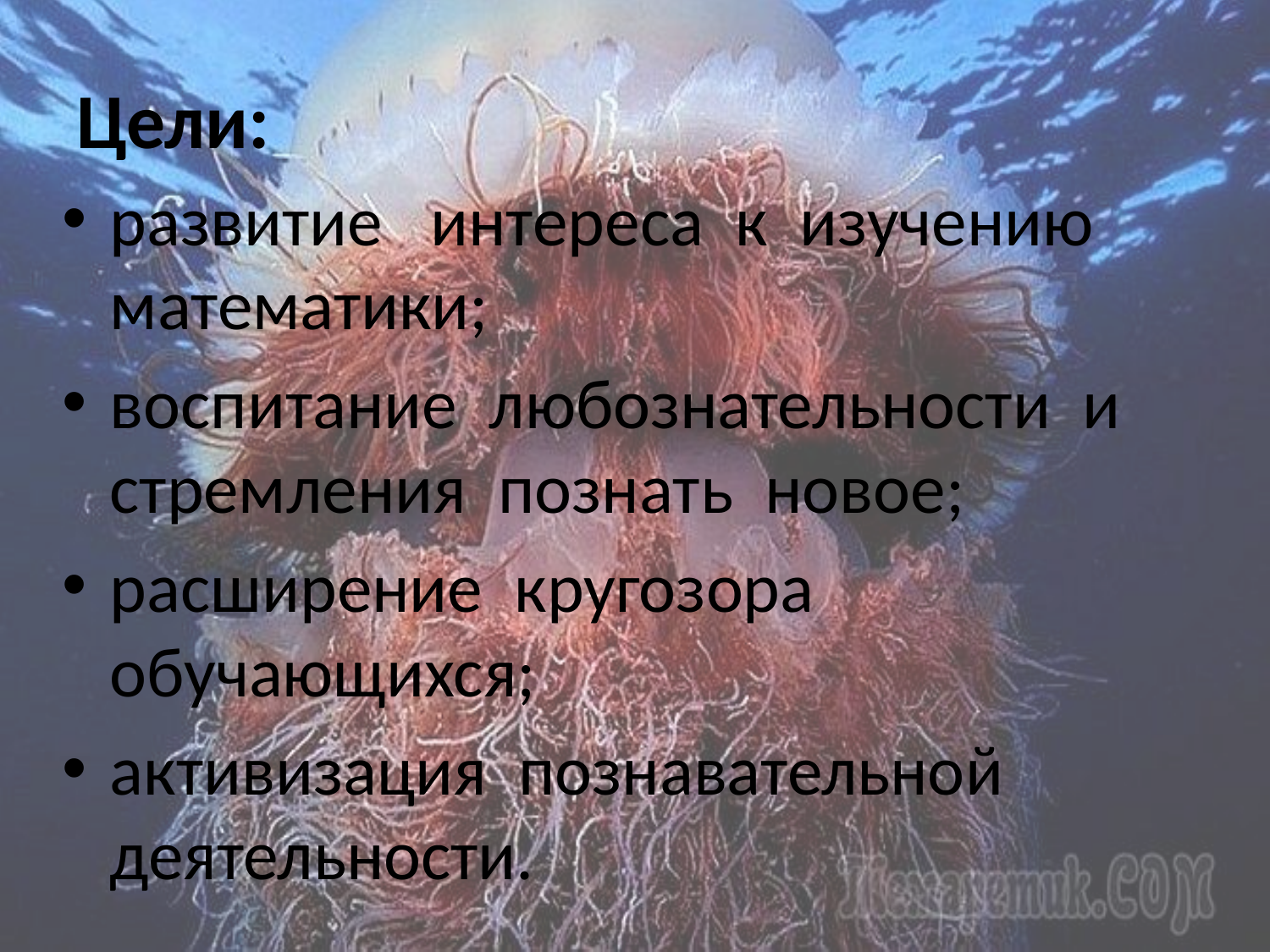

# Цели:
развитие   интереса  к  изучению  математики;
воспитание  любознательности  и  стремления  познать  новое;
расширение  кругозора  обучающихся;
активизация  познавательной  деятельности.